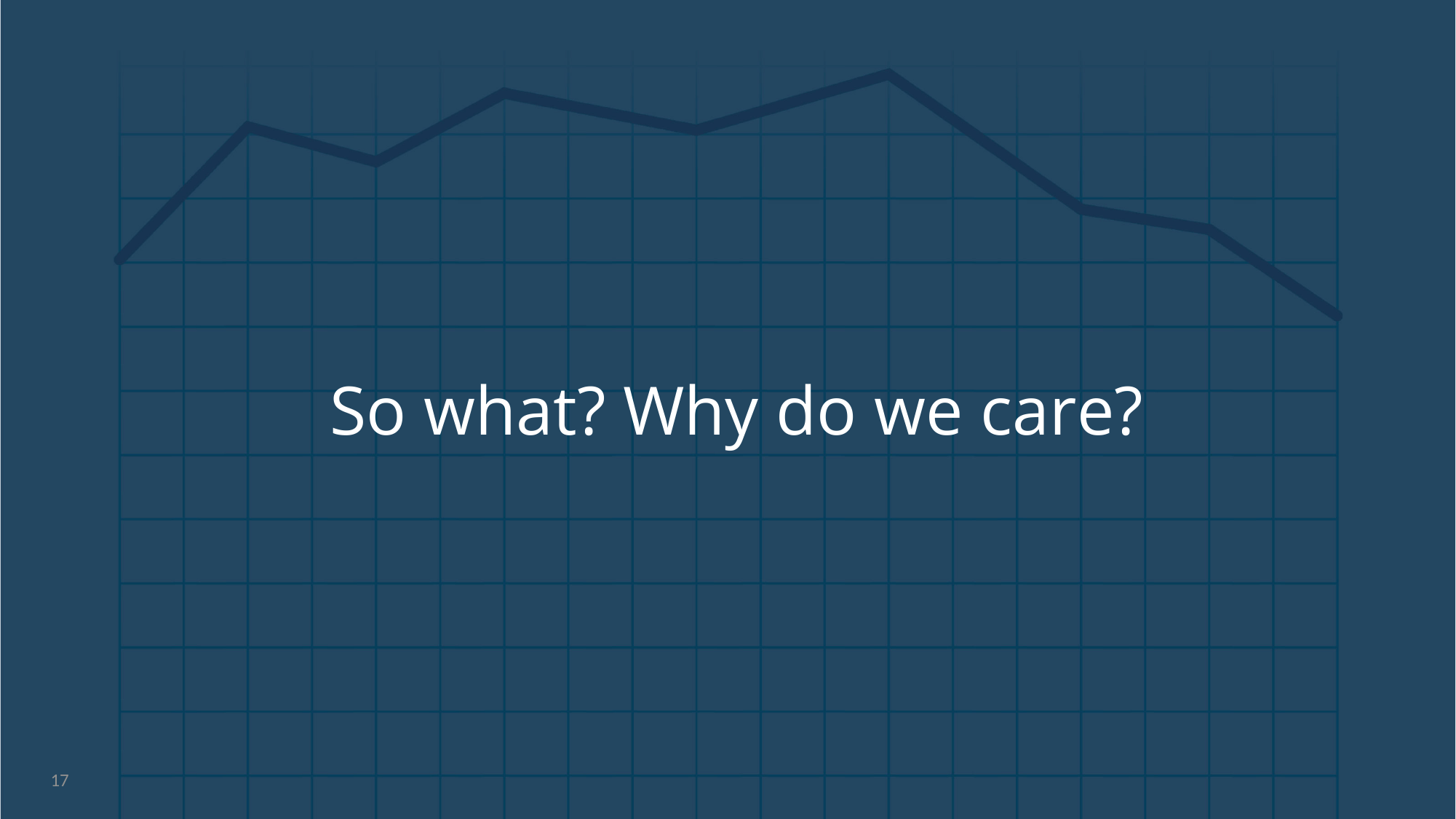

# So what? Why do we care?
17